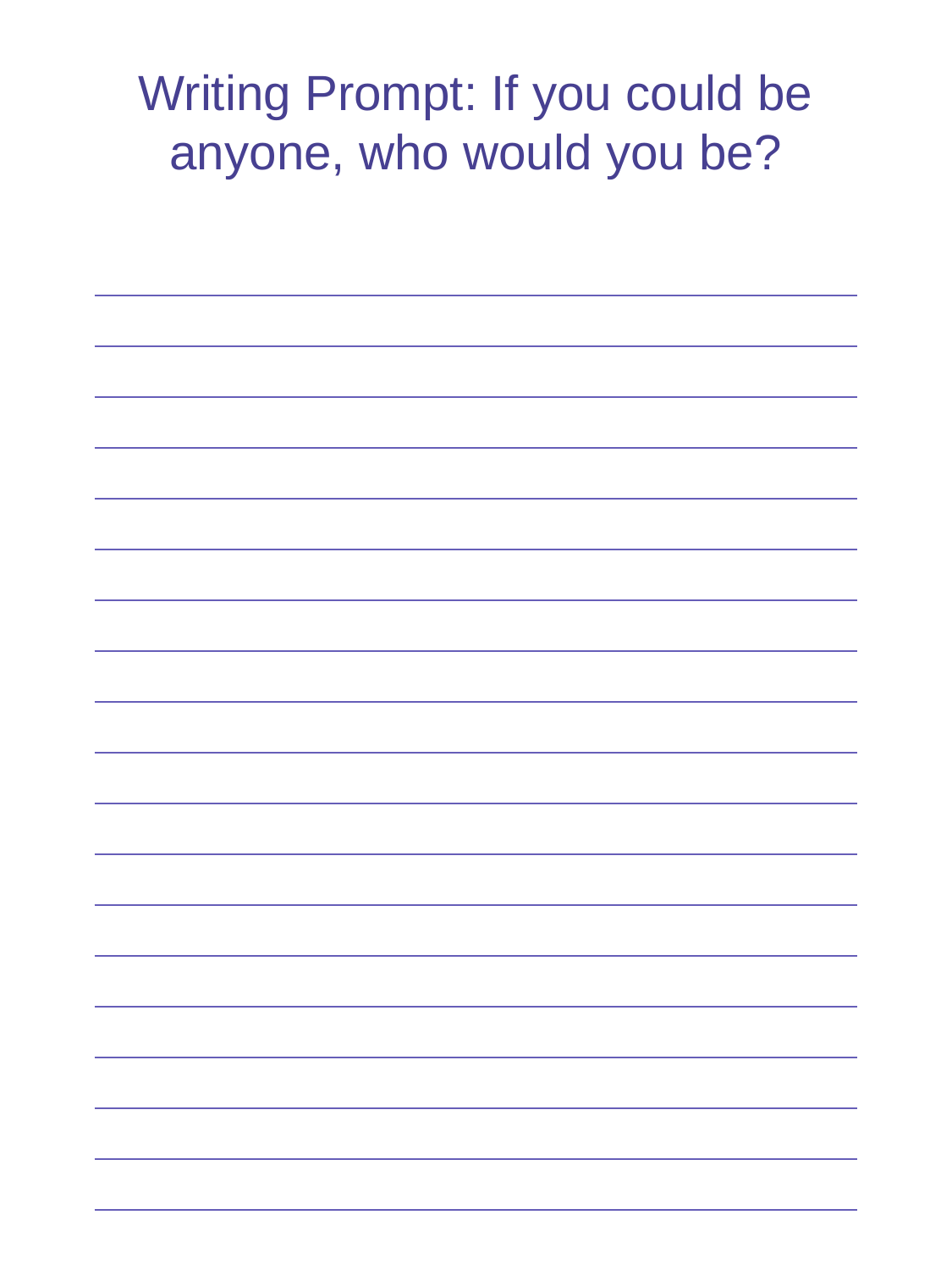

Writing Prompt: If you could be anyone, who would you be?
|  |
| --- |
|  |
|  |
|  |
|  |
|  |
|  |
|  |
|  |
|  |
|  |
|  |
|  |
|  |
|  |
|  |
|  |
|  |